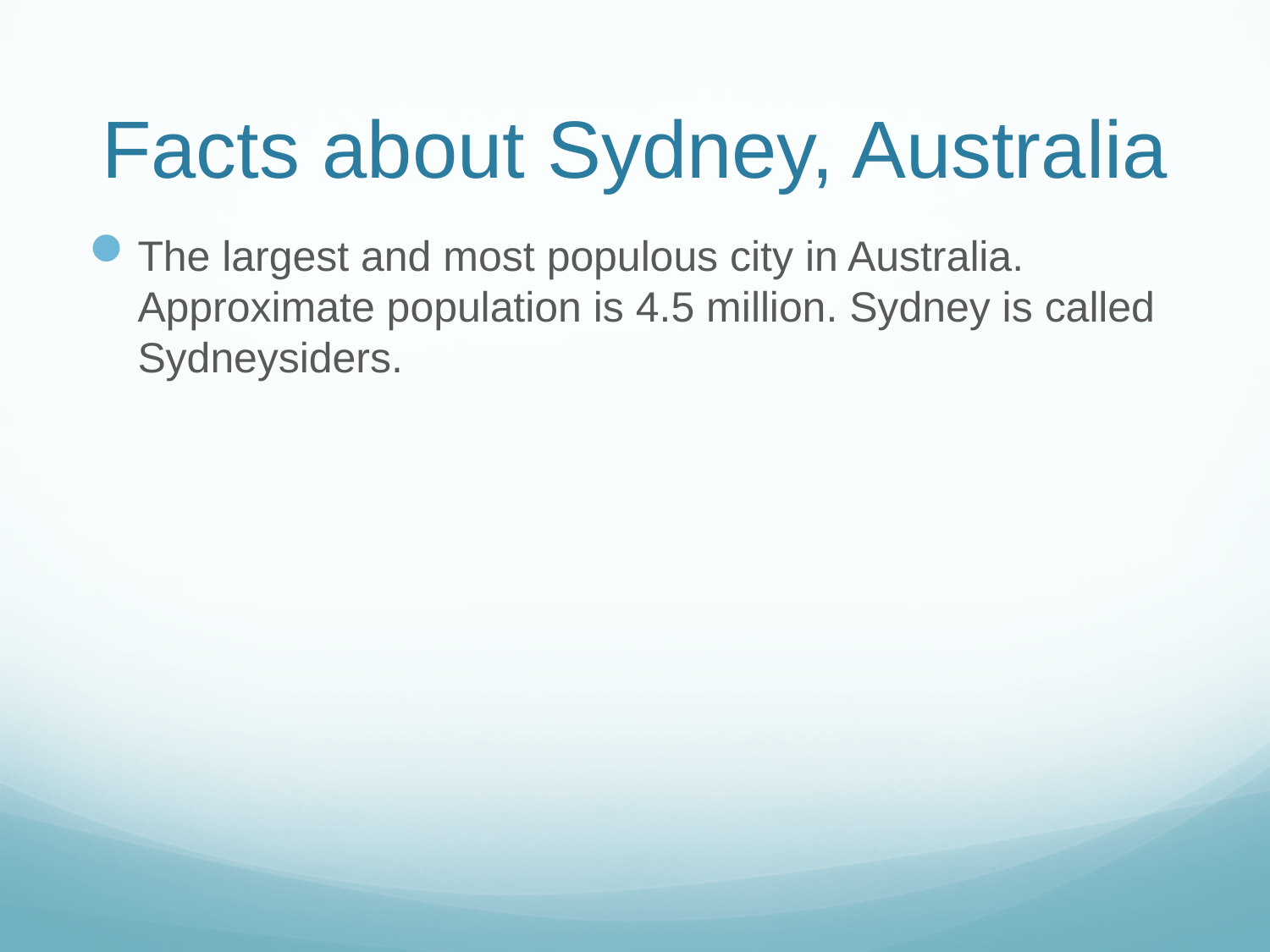

# Facts about Sydney, Australia
The largest and most populous city in Australia. Approximate population is 4.5 million. Sydney is called Sydneysiders.